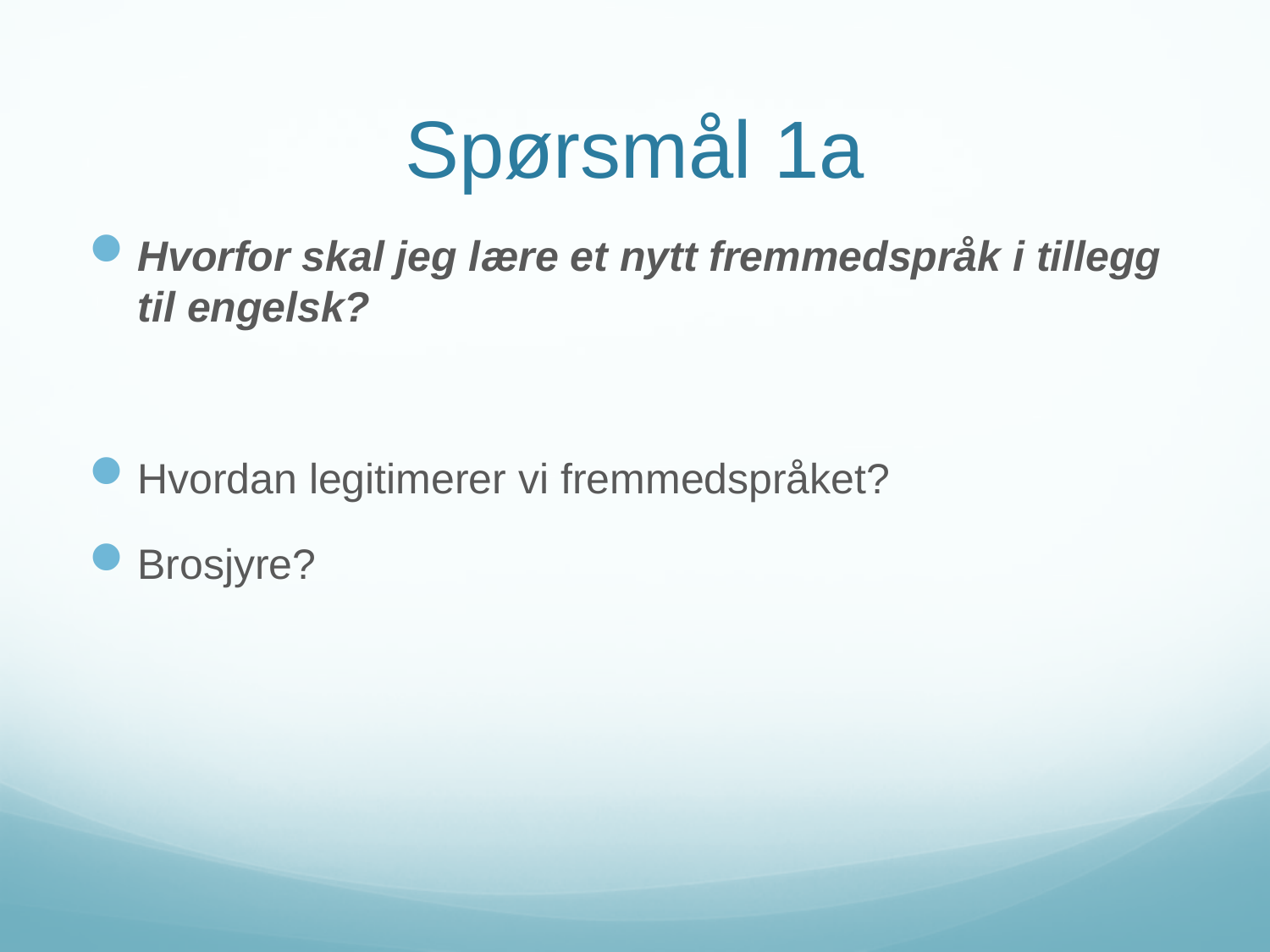

# Spørsmål 1a
Hvorfor skal jeg lære et nytt fremmedspråk i tillegg til engelsk?

Hvordan legitimerer vi fremmedspråket?
Brosjyre?